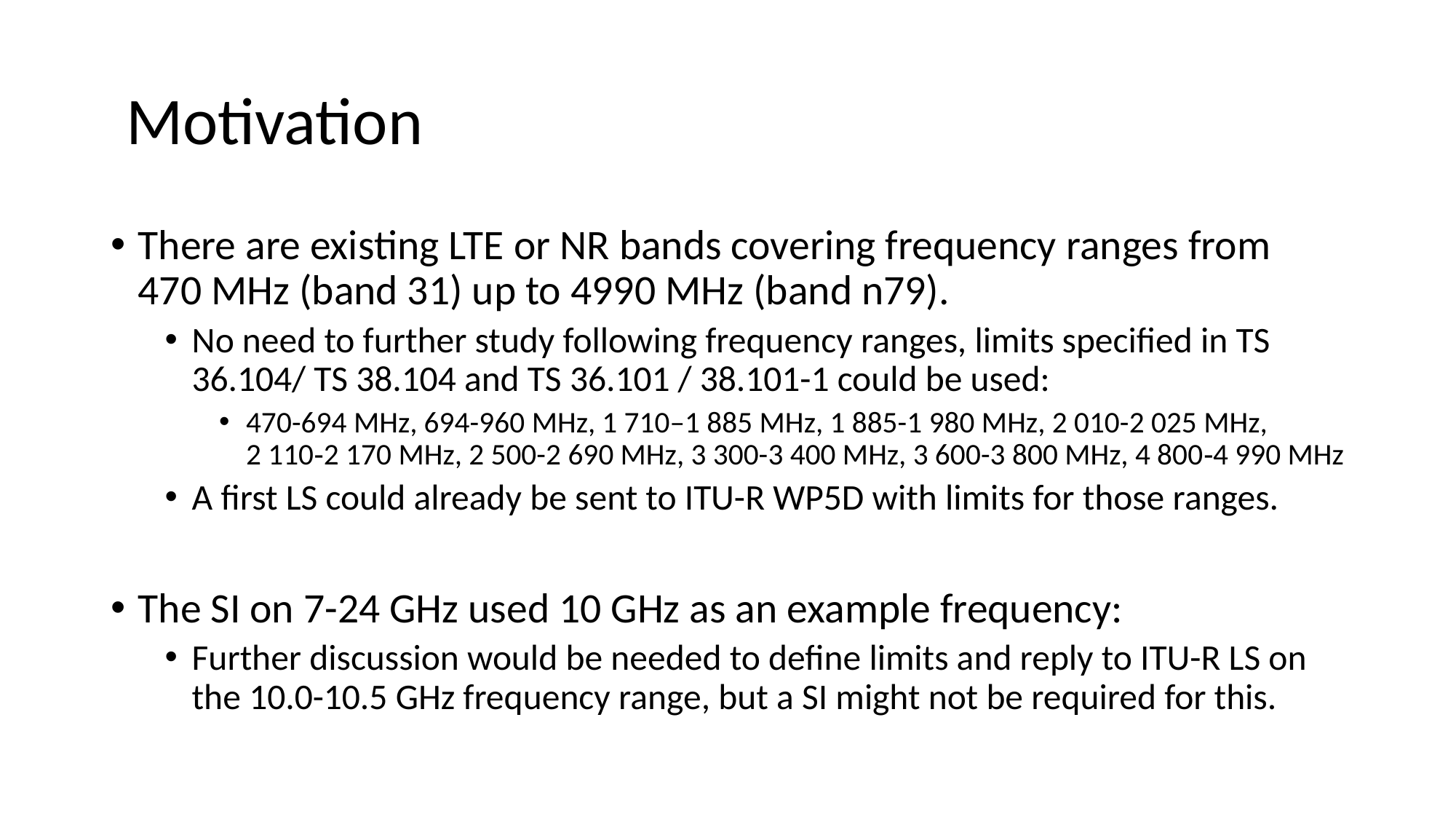

# Motivation
There are existing LTE or NR bands covering frequency ranges from 470 MHz (band 31) up to 4990 MHz (band n79).
No need to further study following frequency ranges, limits specified in TS 36.104/ TS 38.104 and TS 36.101 / 38.101-1 could be used:
470-694 MHz, 694-960 MHz, 1 710–1 885 MHz, 1 885-1 980 MHz, 2 010-2 025 MHz, 2 110‑2 170 MHz, 2 500-2 690 MHz, 3 300-3 400 MHz, 3 600-3 800 MHz, 4 800‑4 990 MHz
A first LS could already be sent to ITU-R WP5D with limits for those ranges.

The SI on 7-24 GHz used 10 GHz as an example frequency:
Further discussion would be needed to define limits and reply to ITU-R LS on the 10.0-10.5 GHz frequency range, but a SI might not be required for this.